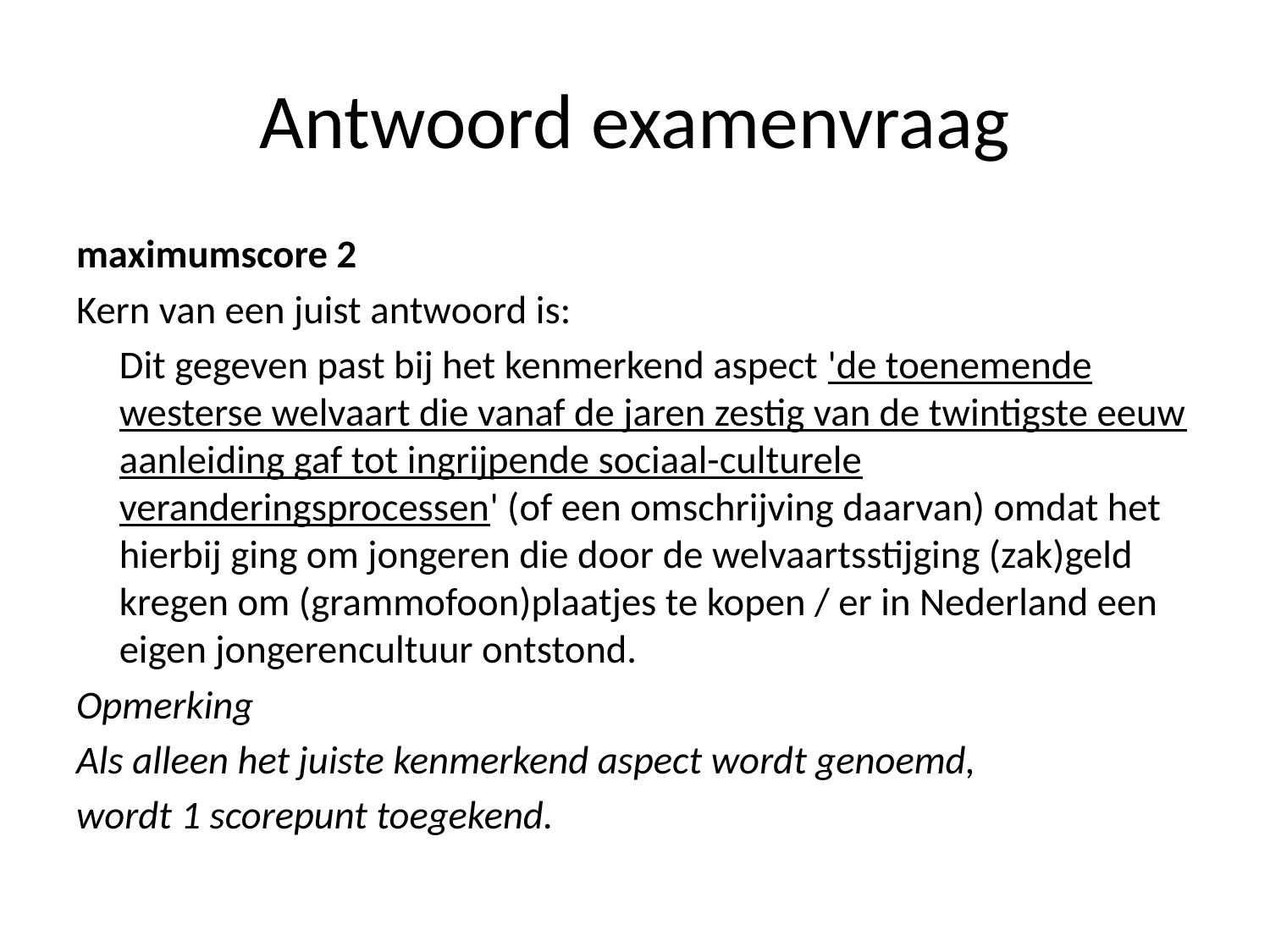

# Antwoord examenvraag
maximumscore 2
Kern van een juist antwoord is:
	Dit gegeven past bij het kenmerkend aspect 'de toenemende westerse welvaart die vanaf de jaren zestig van de twintigste eeuw aanleiding gaf tot ingrijpende sociaal-culturele veranderingsprocessen' (of een omschrijving daarvan) omdat het hierbij ging om jongeren die door de welvaartsstijging (zak)geld kregen om (grammofoon)plaatjes te kopen / er in Nederland een eigen jongerencultuur ontstond.
Opmerking
Als alleen het juiste kenmerkend aspect wordt genoemd,
wordt 1 scorepunt toegekend.